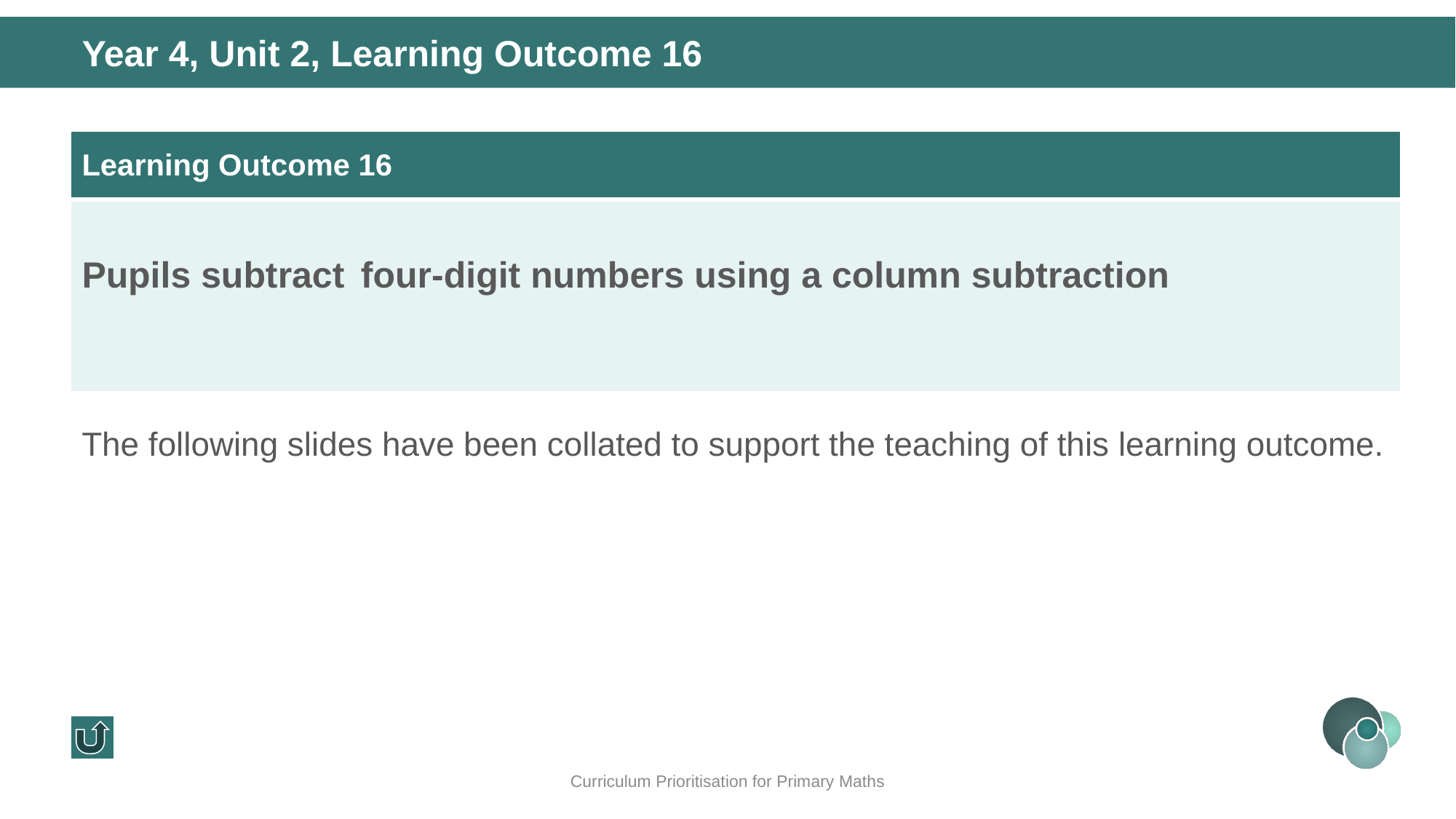

Year 4, Unit 2, Learning Outcome 16
| Learning Outcome 16 |
| --- |
| Pupils subtract  four-digit numbers using a column subtraction |
The following slides have been collated to support the teaching of this learning outcome.

Curriculum Prioritisation for Primary Maths